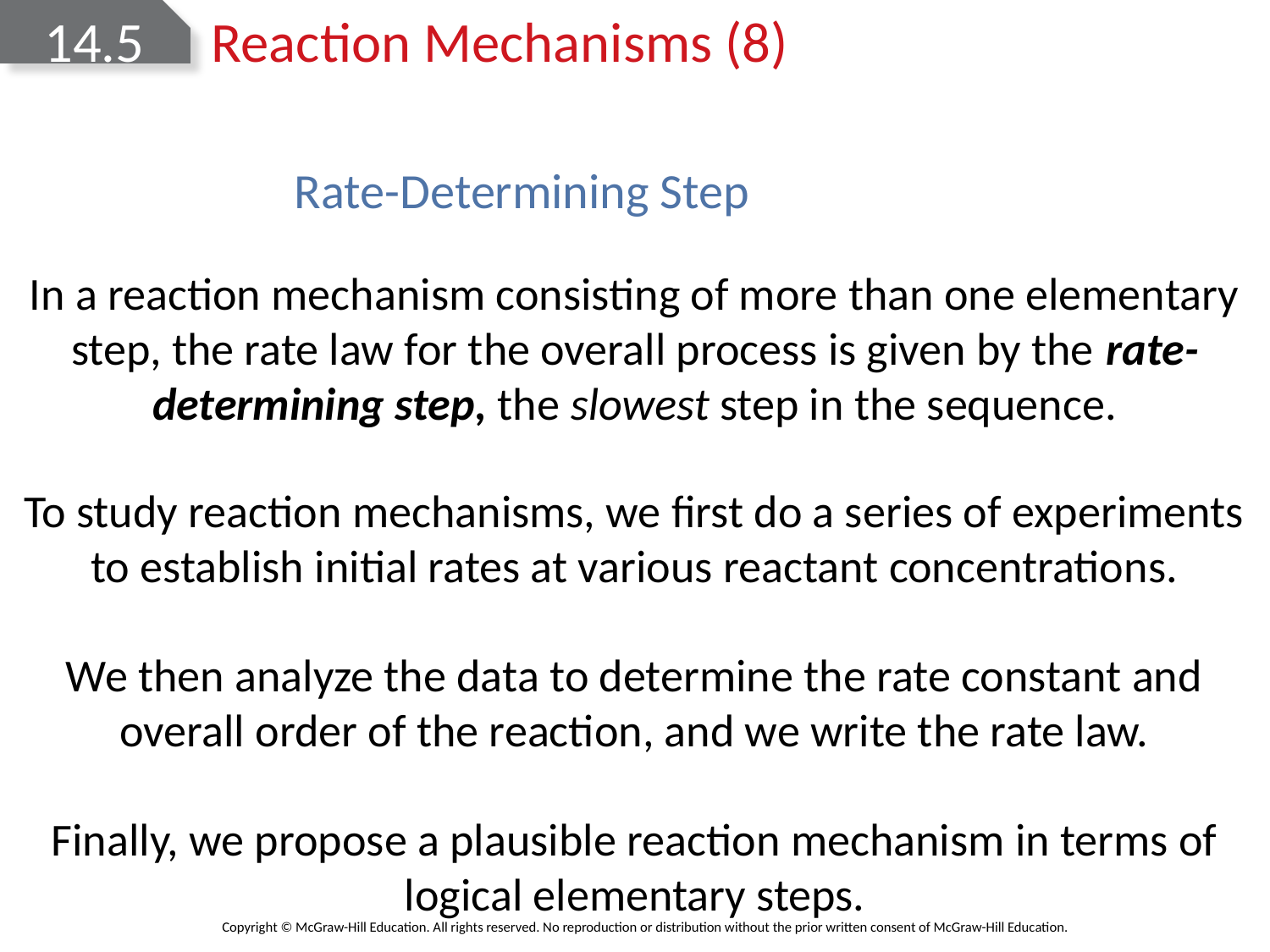

# 14.5 Reaction Mechanisms (8)
Rate-Determining Step
In a reaction mechanism consisting of more than one elementary step, the rate law for the overall process is given by the rate-determining step, the slowest step in the sequence.
To study reaction mechanisms, we first do a series of experiments to establish initial rates at various reactant concentrations.
We then analyze the data to determine the rate constant and overall order of the reaction, and we write the rate law.
Finally, we propose a plausible reaction mechanism in terms of logical elementary steps.